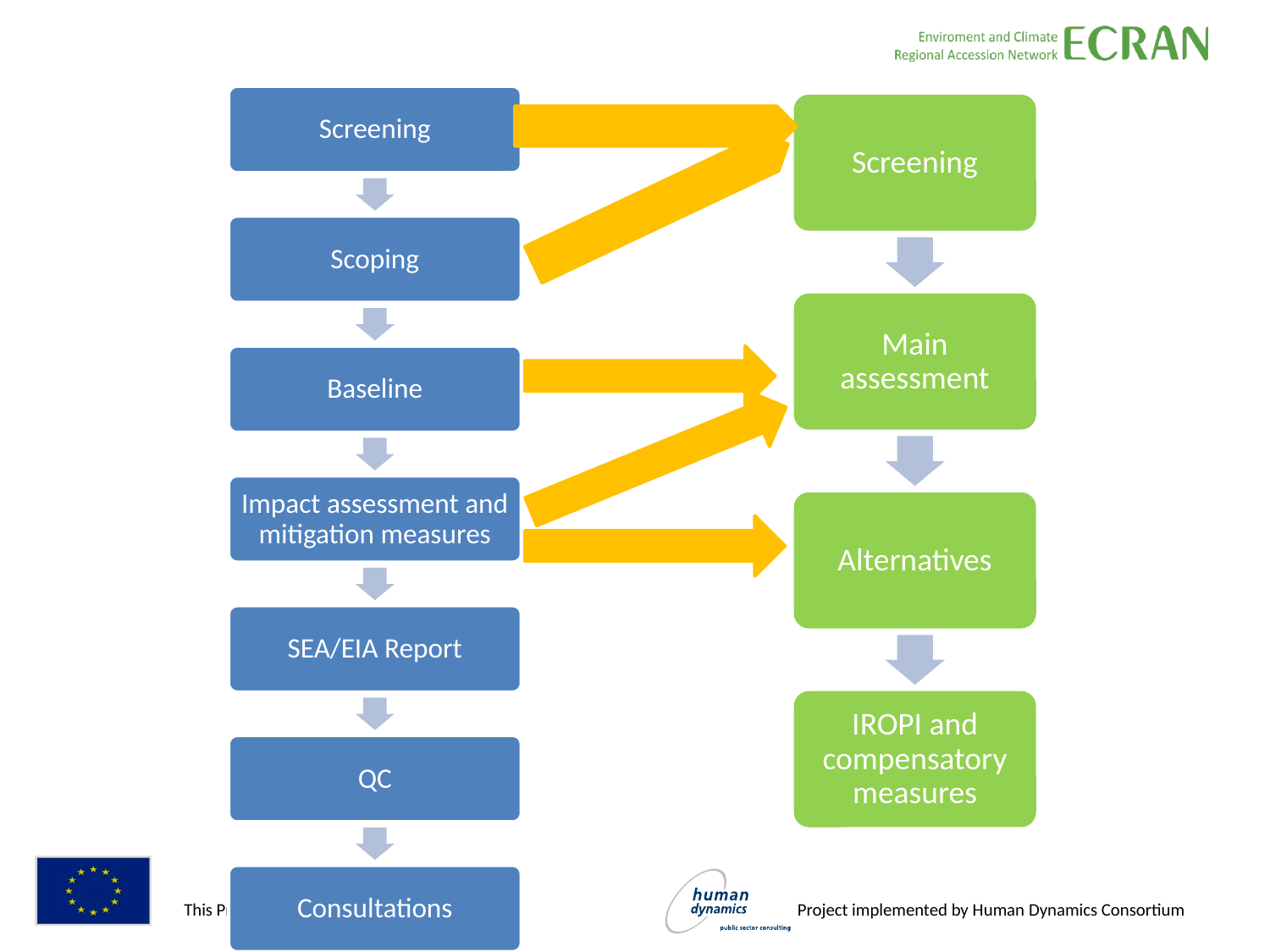

Screening

Scoping

Baseline

Impact assessment and mitigation measures

SEA/EIA Report

QC

Consultations
Screening

Main assessment

Alternatives

IROPI and compensatory measures